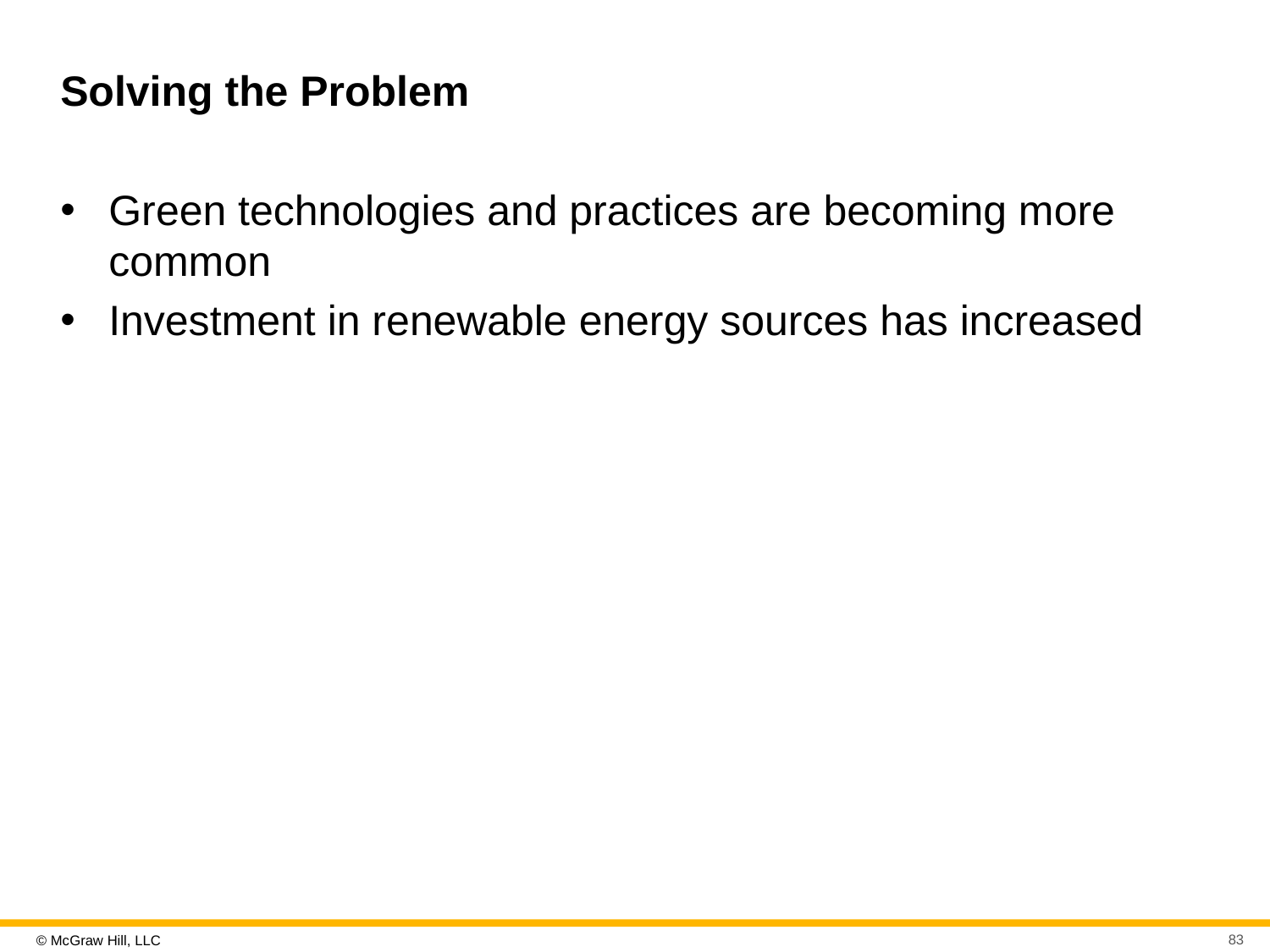

# Solving the Problem
Green technologies and practices are becoming more common
Investment in renewable energy sources has increased
83